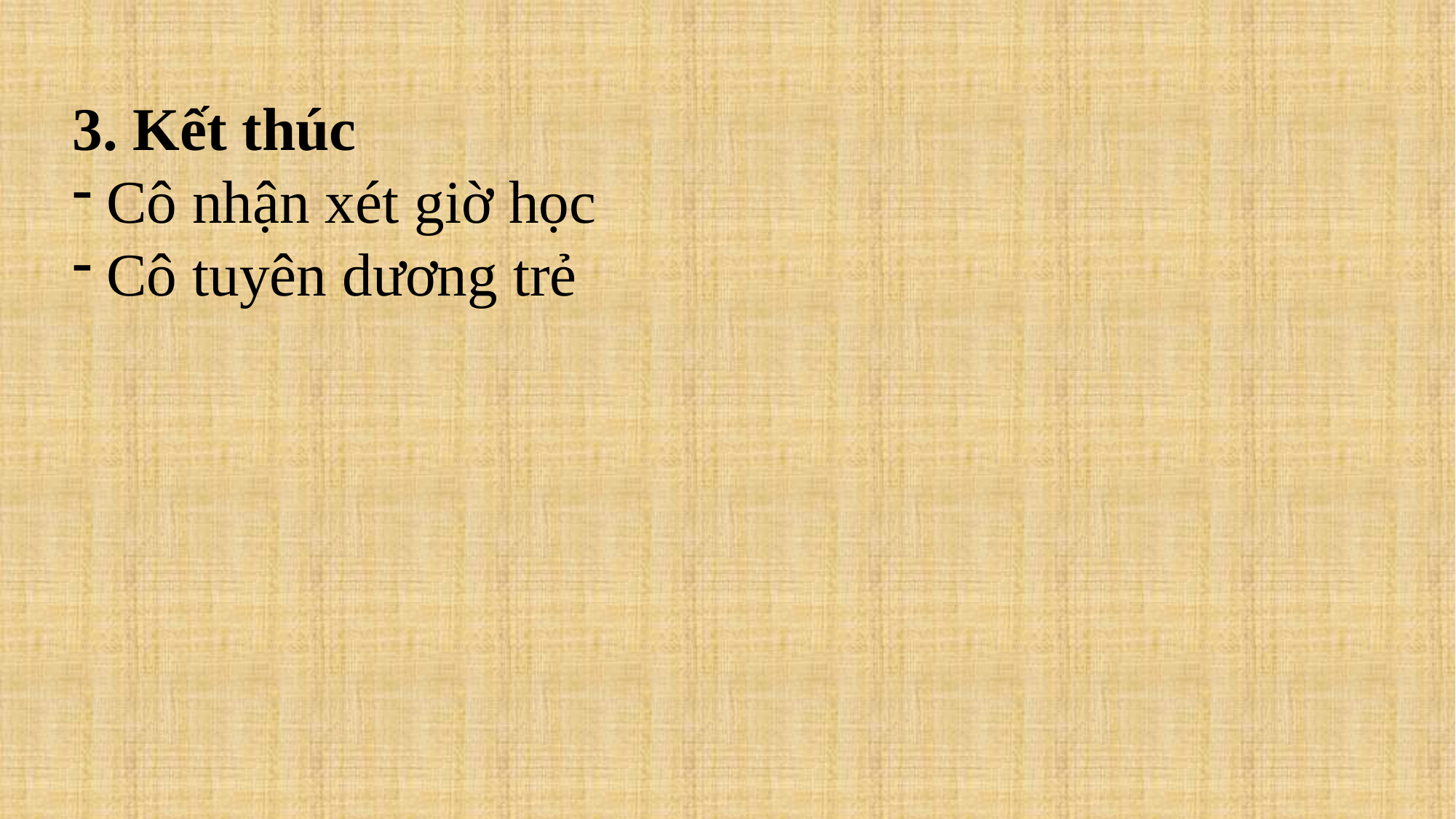

3. Kết thúc
Cô nhận xét giờ học
Cô tuyên dương trẻ